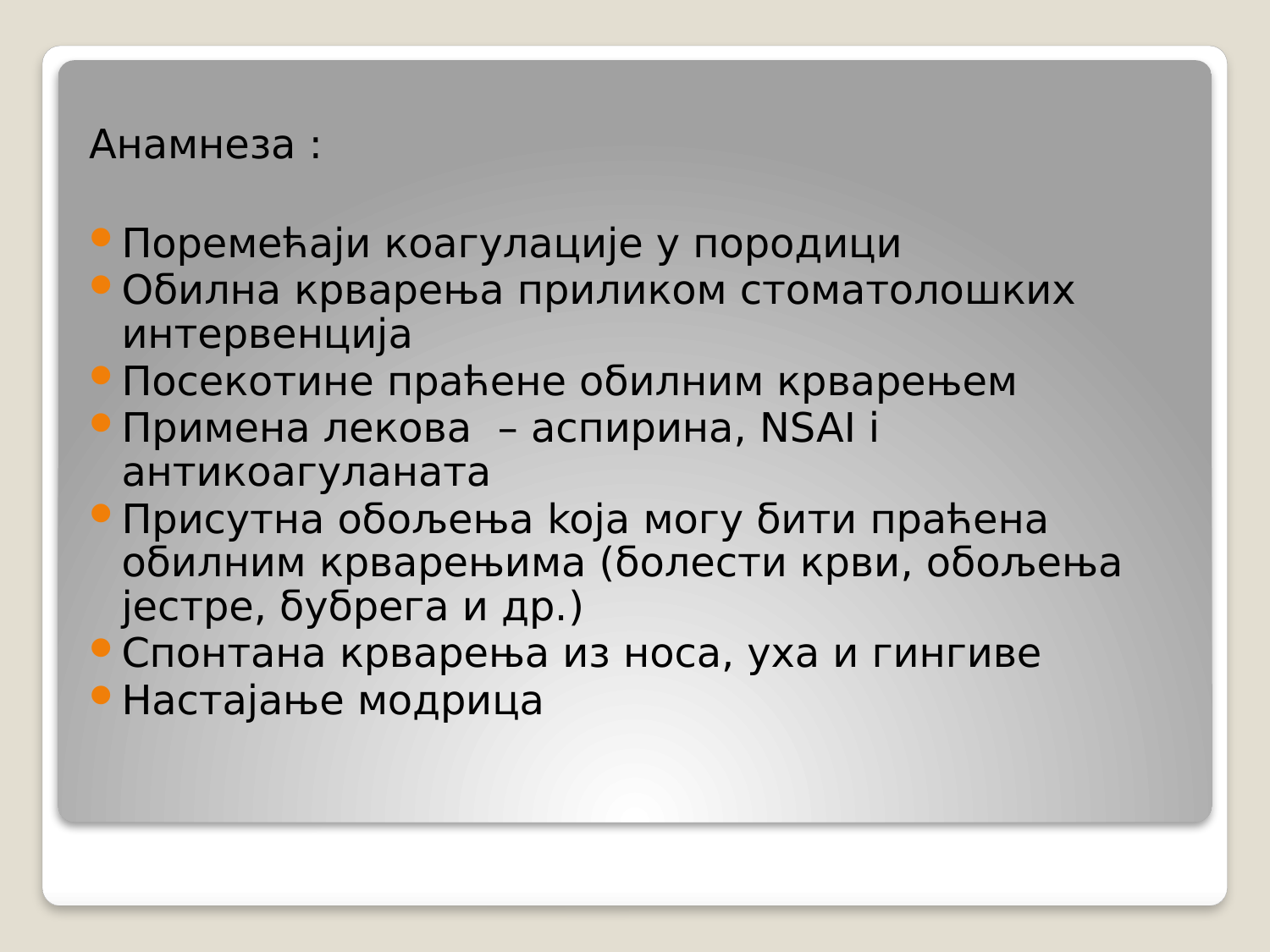

Анамнеза :

Поремећаји коагулације у породици
Oбилна крварења приликом стоматолошких интервенција
Посекотине праћене обилним крварењем
Примена лекова  – aспирина, NSAI i антикоагуланата
Присутна обољења koja могу бити праћена обилним крварењима (болести крви, обољења јестре, бубрега и др.)
Спонтана крварења из носа, уха и гингиве
Настајање модрица